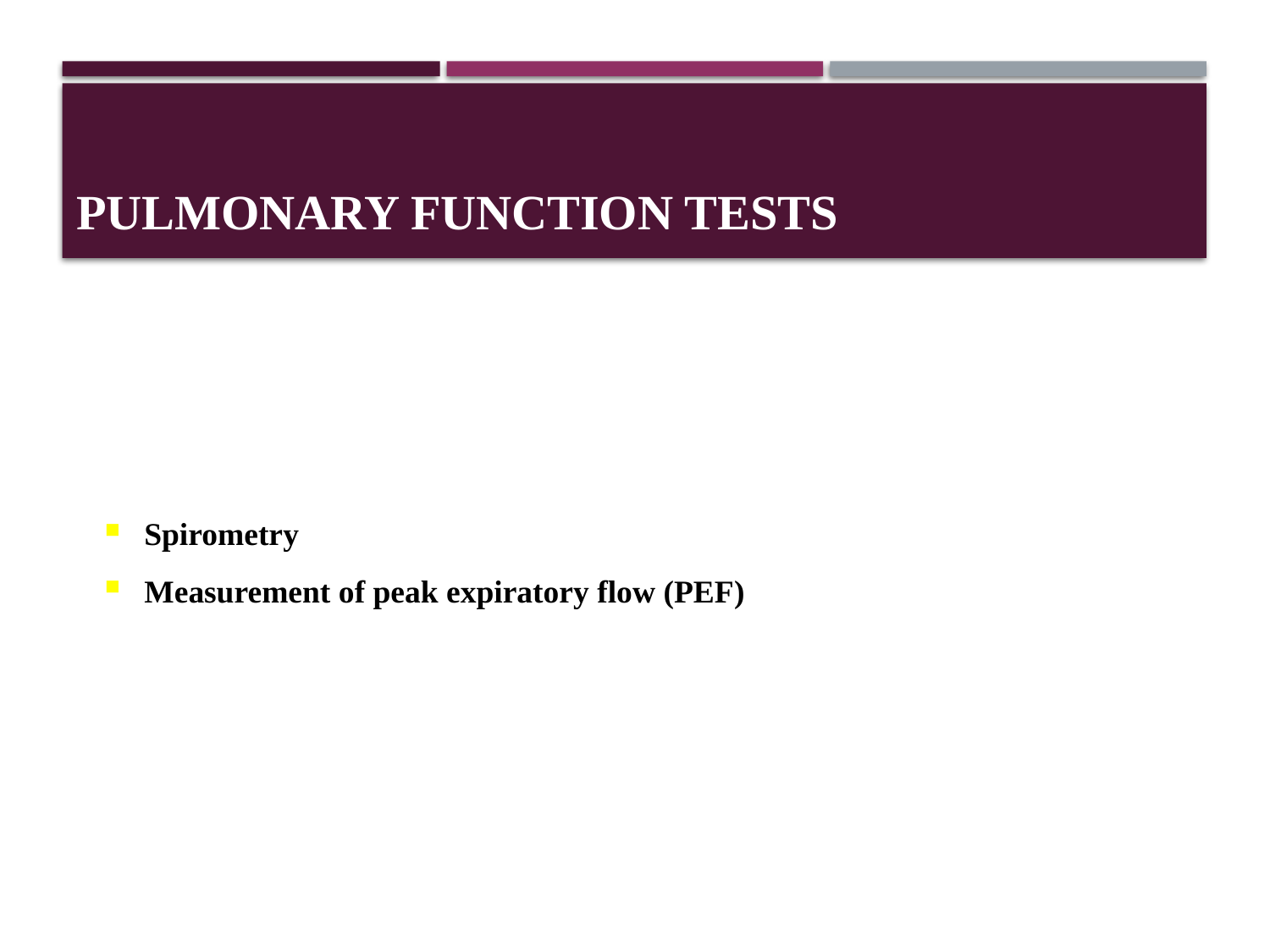

# Pulmonary function tests
Spirometry
Measurement of peak expiratory flow (PEF)